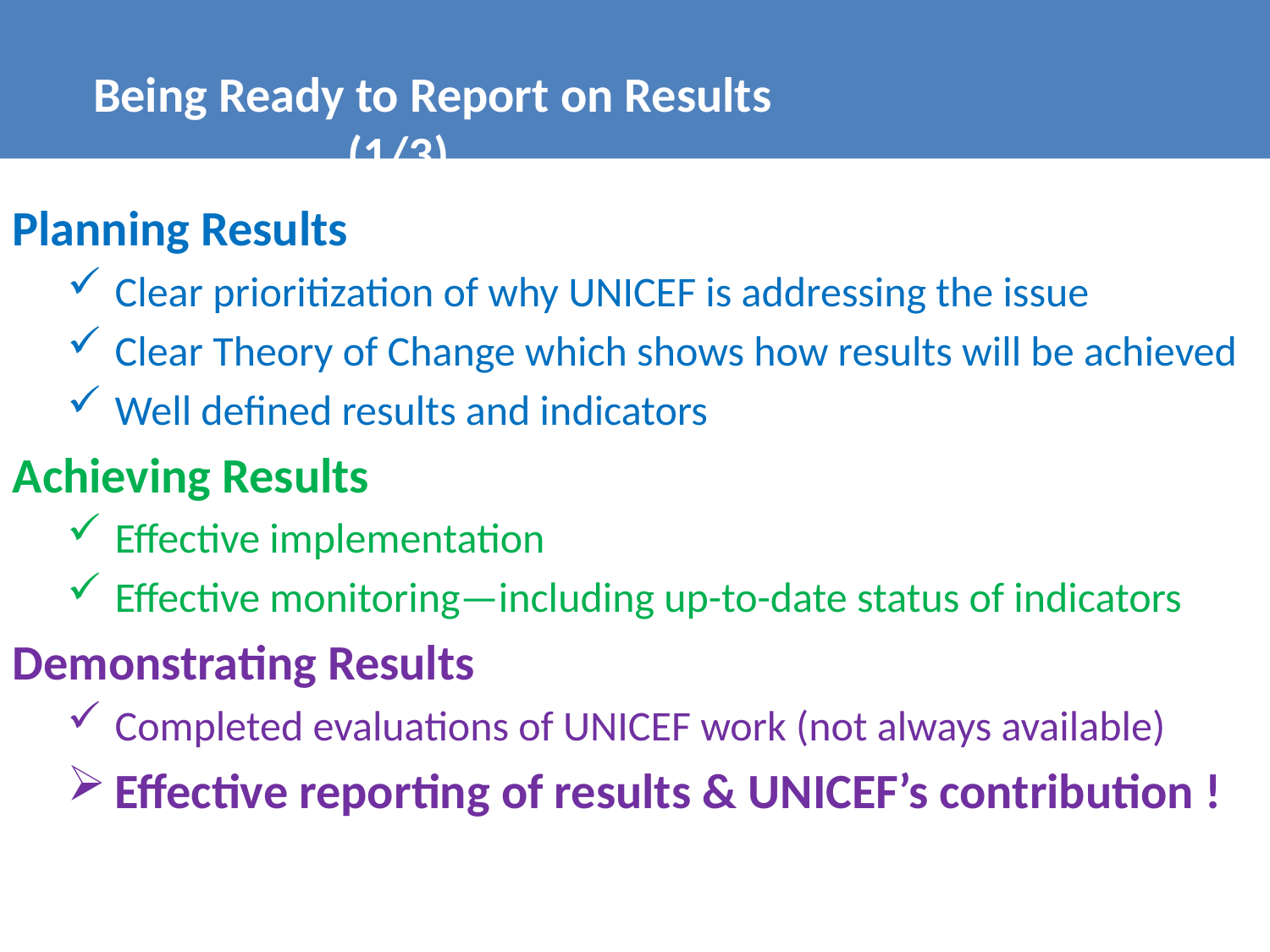

# Being Ready to Report on Results 					(1/3)
Planning Results
Clear prioritization of why UNICEF is addressing the issue
Clear Theory of Change which shows how results will be achieved
Well defined results and indicators
Achieving Results
Effective implementation
Effective monitoring—including up-to-date status of indicators
Demonstrating Results
Completed evaluations of UNICEF work (not always available)
Effective reporting of results & UNICEF’s contribution !